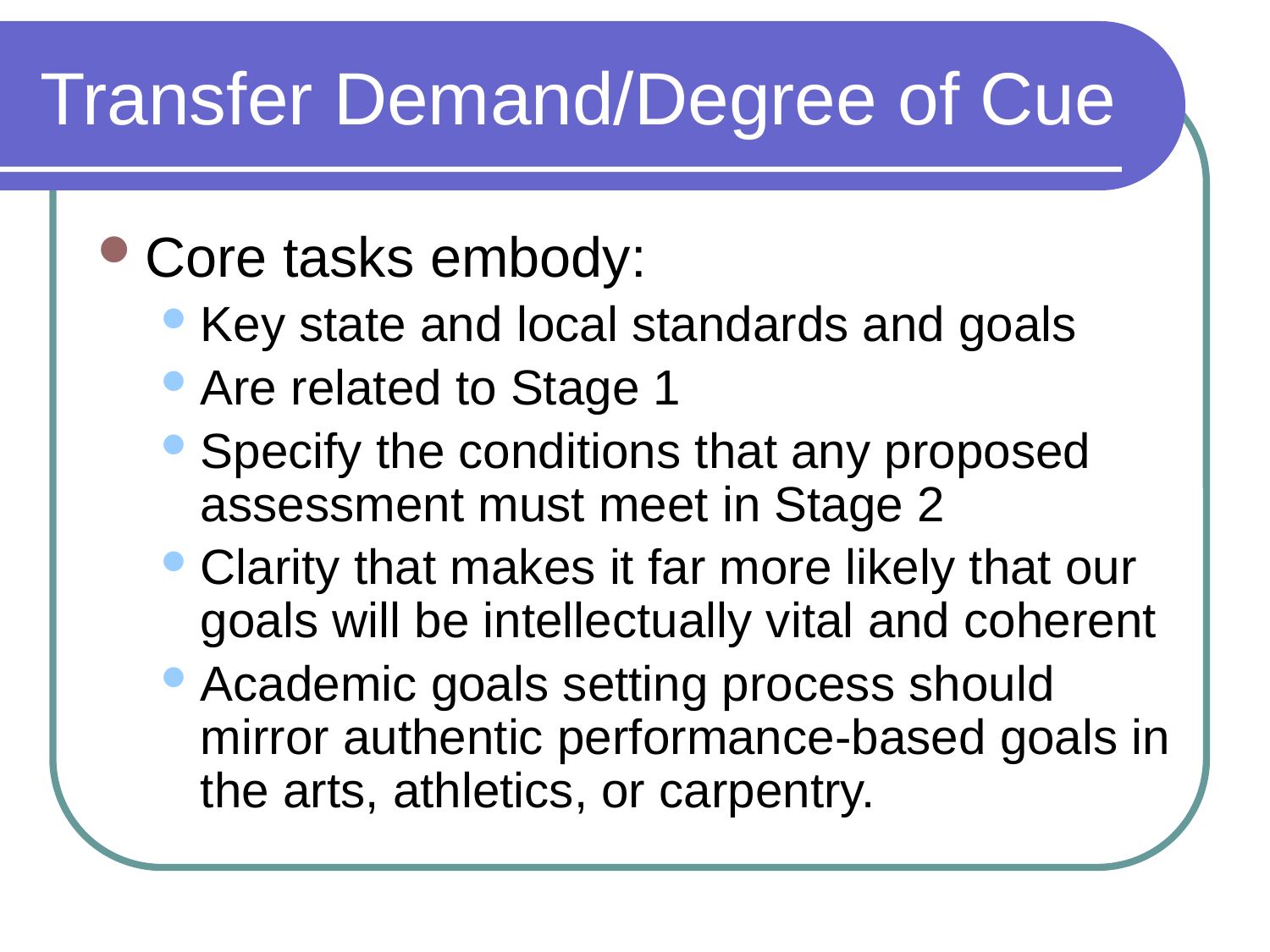

# Transfer Demand/Degree of Cue
Core tasks embody:
Key state and local standards and goals
Are related to Stage 1
Specify the conditions that any proposed assessment must meet in Stage 2
Clarity that makes it far more likely that our goals will be intellectually vital and coherent
Academic goals setting process should mirror authentic performance-based goals in the arts, athletics, or carpentry.